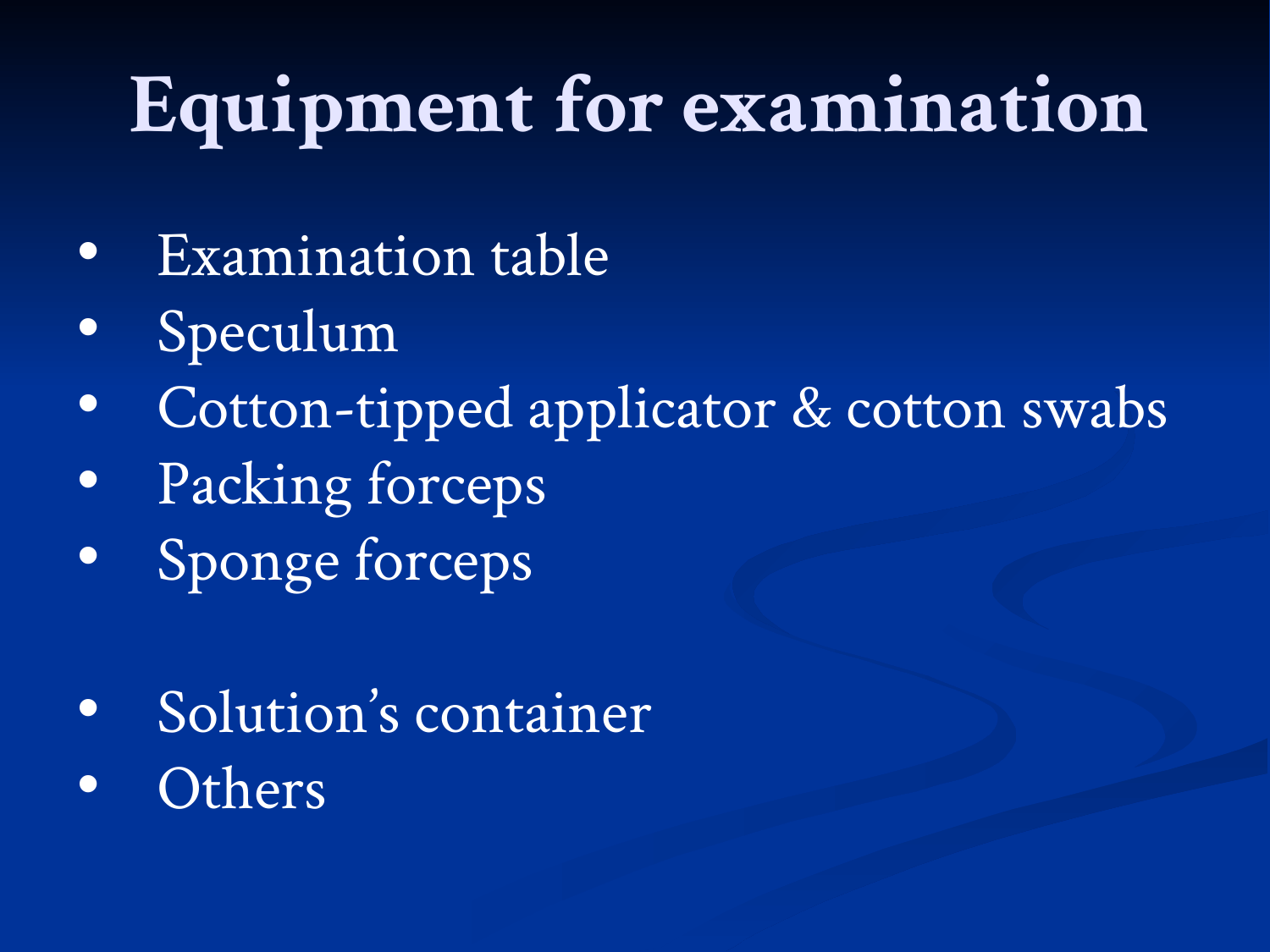

# Equipment for examination
Examination table
Speculum
Cotton-tipped applicator & cotton swabs
Packing forceps
Sponge forceps

Solution’s container
Others